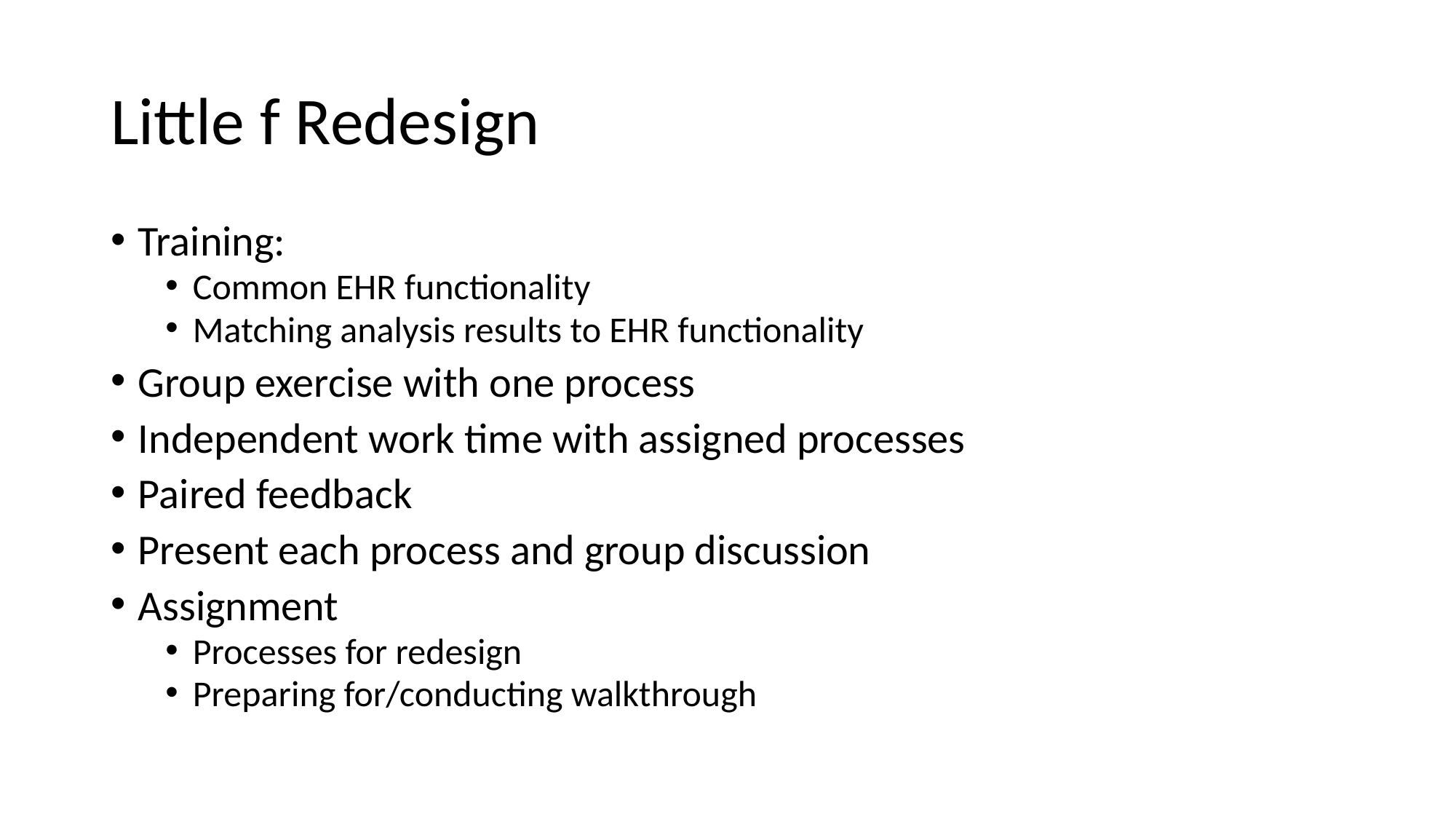

# Little f Redesign
Training:
Common EHR functionality
Matching analysis results to EHR functionality
Group exercise with one process
Independent work time with assigned processes
Paired feedback
Present each process and group discussion
Assignment
Processes for redesign
Preparing for/conducting walkthrough